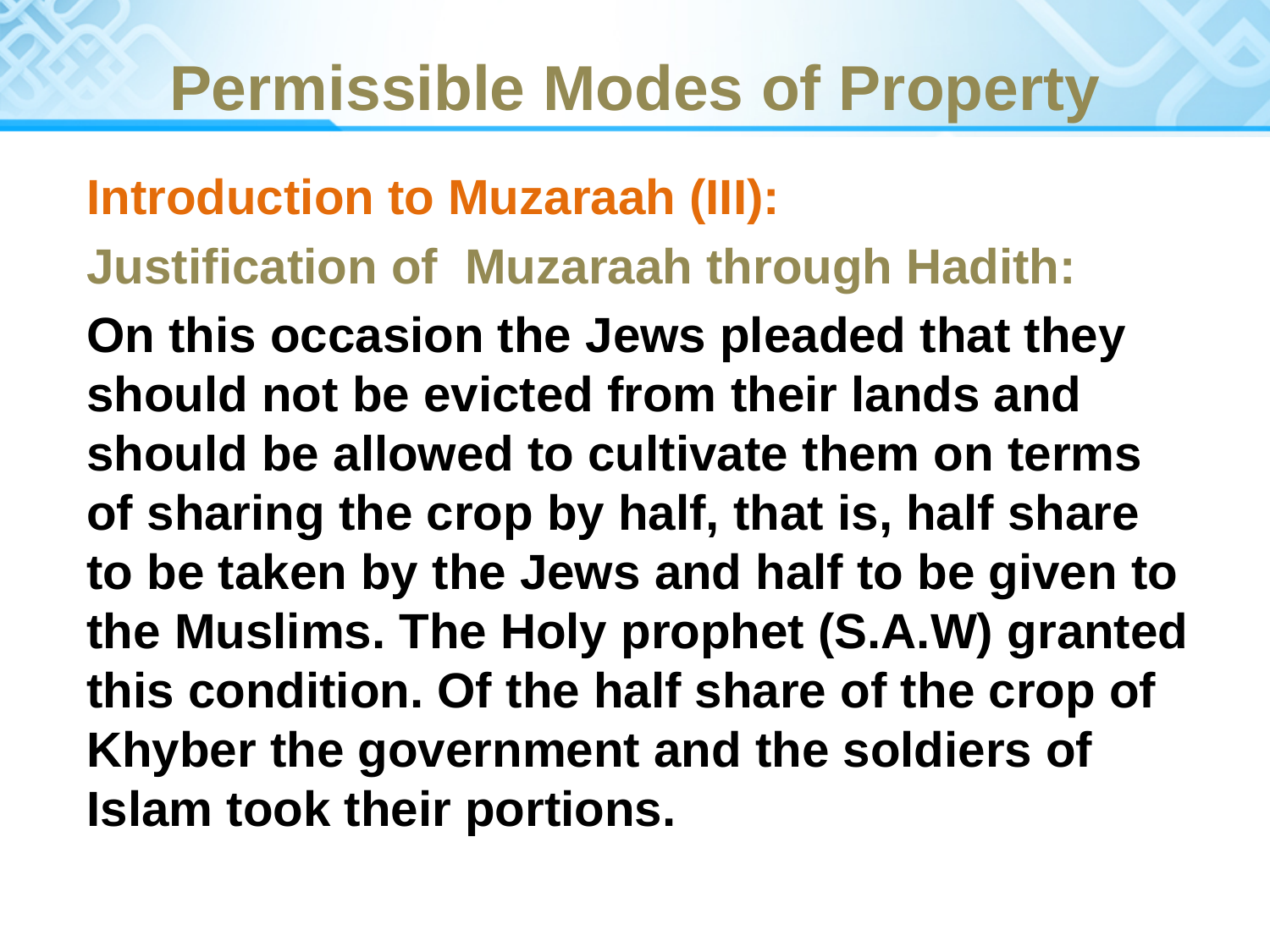

# Permissible Modes of Property

Introduction to Muzaraah (III):
Justification of  Muzaraah through Hadith:
On this occasion the Jews pleaded that they should not be evicted from their lands and should be allowed to cultivate them on terms of sharing the crop by half, that is, half share to be taken by the Jews and half to be given to the Muslims. The Holy prophet (S.A.W) granted this condition. Of the half share of the crop of Khyber the government and the soldiers of Islam took their portions.